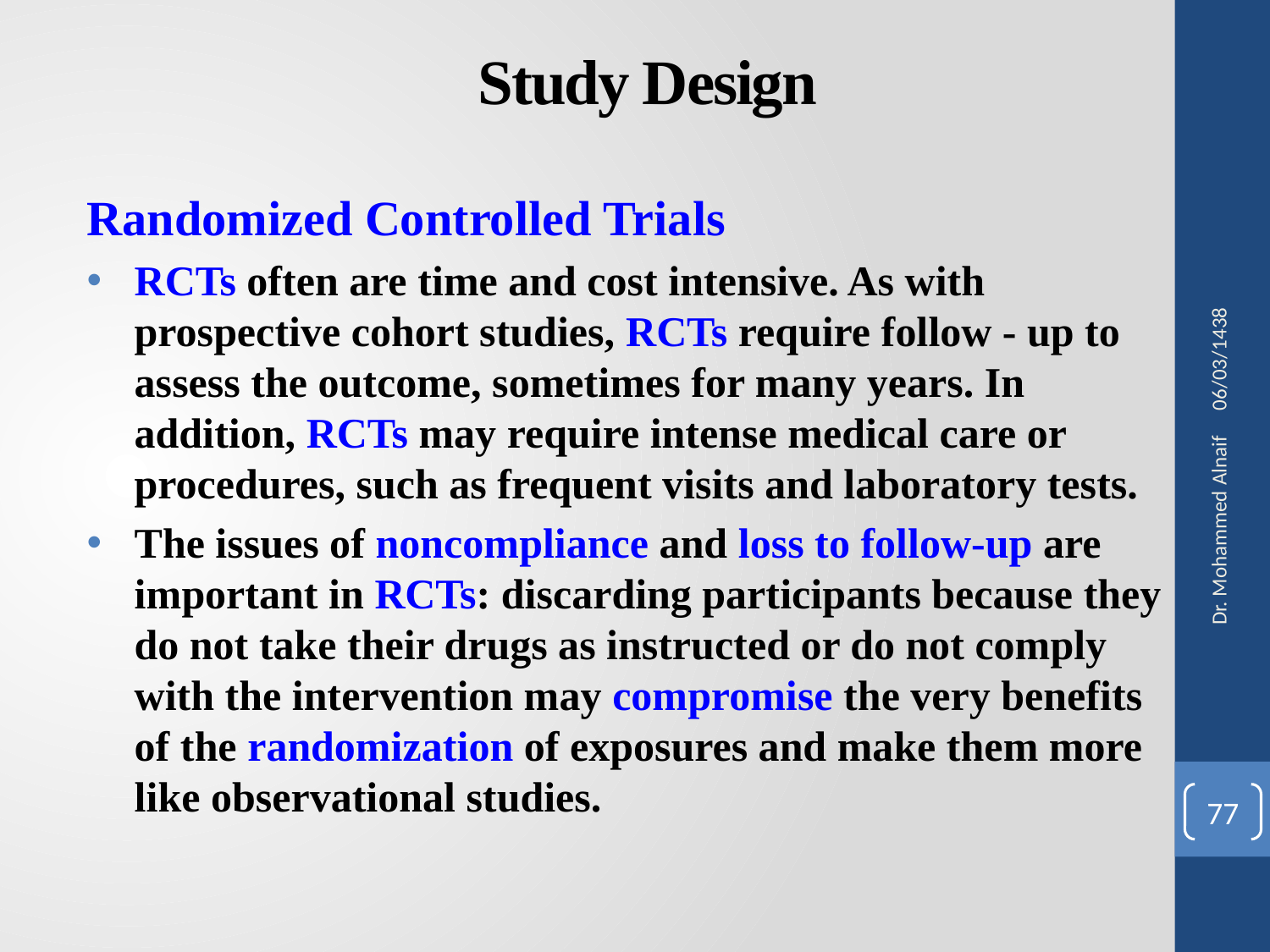

# Study Design
Randomized Controlled Trials
RCTs often are time and cost intensive. As with prospective cohort studies, RCTs require follow - up to assess the outcome, sometimes for many years. In addition, RCTs may require intense medical care or procedures, such as frequent visits and laboratory tests.
The issues of noncompliance and loss to follow-up are important in RCTs: discarding participants because they do not take their drugs as instructed or do not comply with the intervention may compromise the very benefits of the randomization of exposures and make them more like observational studies.
06/03/1438
Dr. Mohammed Alnaif
77